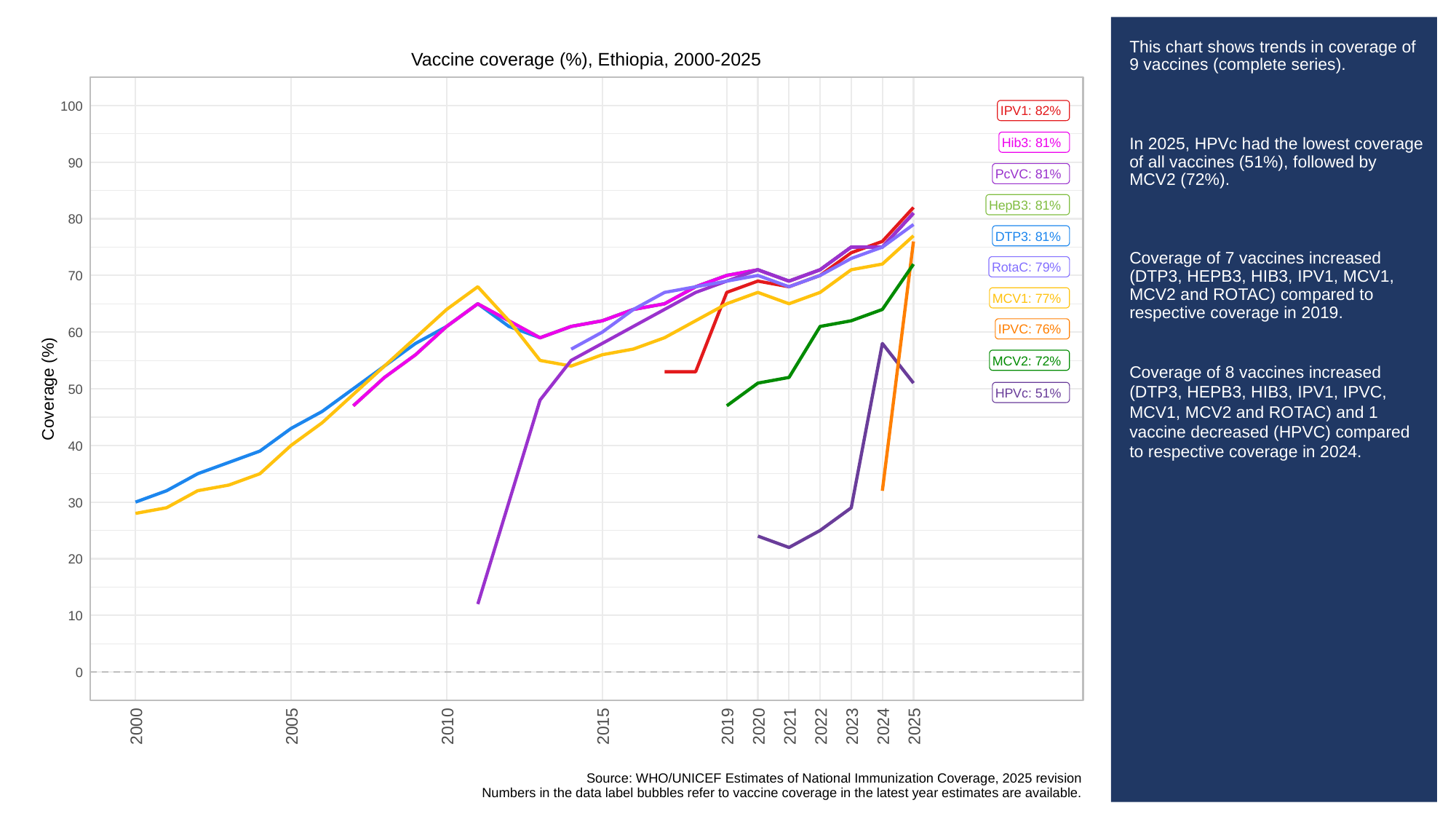

# This chart shows trends in coverage of 9 vaccines (complete series).

In 2025, HPVc had the lowest coverage of all vaccines (51%), followed by MCV2 (72%).

Coverage of 7 vaccines increased (DTP3, HEPB3, HIB3, IPV1, MCV1, MCV2 and ROTAC) compared to respective coverage in 2019.

Coverage of 8 vaccines increased (DTP3, HEPB3, HIB3, IPV1, IPVC, MCV1, MCV2 and ROTAC) and 1 vaccine decreased (HPVC) compared to respective coverage in 2024.

Vaccine coverage (%), Ethiopia, 2000-2025

100

IPV1: 82%

Hib3: 81%

90

PcVC: 81%

HepB3: 81%

80

DTP3: 81%

RotaC: 79%

70

MCV1: 77%

IPVC: 76%
60

MCV2: 72%

Coverage (%)

50
HPVc: 51%

40

30

20

10

0

2000
2005
2010
2015
2019
2020
2021
2022
2023
2024
2025
Source: WHO/UNICEF Estimates of National Immunization Coverage, 2025 revision
Numbers in the data label bubbles refer to vaccine coverage in the latest year estimates are available.